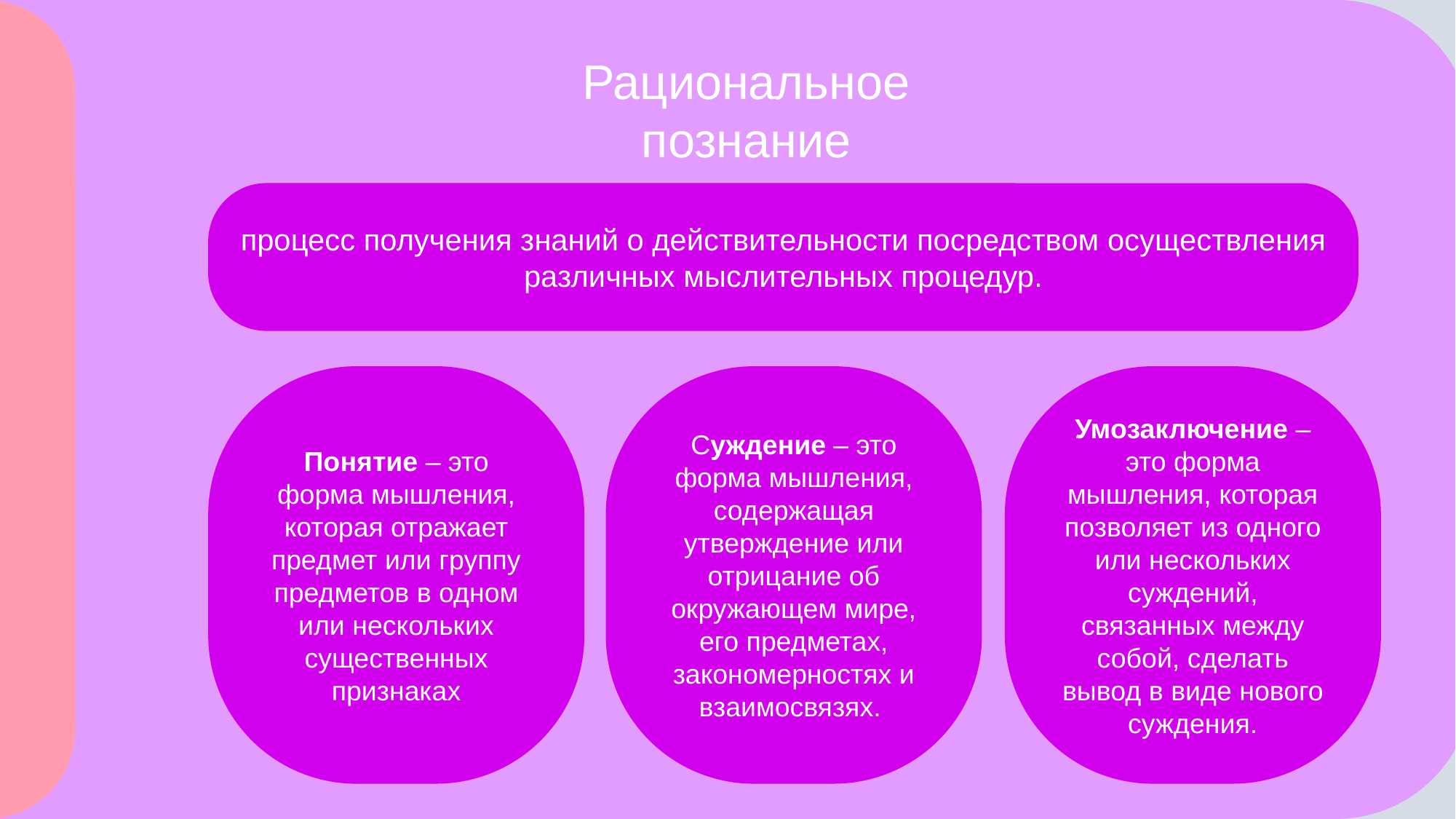

Рациональное познание
процесс получения знаний о действительно­сти посредством осуществления различных мыслительных процедур.
Понятие – это форма мышления, которая отражает предмет или группу предметов в одном или нескольких существенных признаках
Суждение – это форма мышления, содержащая утверждение или отрицание об окружающем мире, его предметах, закономерностях и взаимосвязях.
Умозаключение – это форма мышления, которая позволяет из одного или нескольких суждений, связанных между собой, сделать вывод в виде нового суждения.